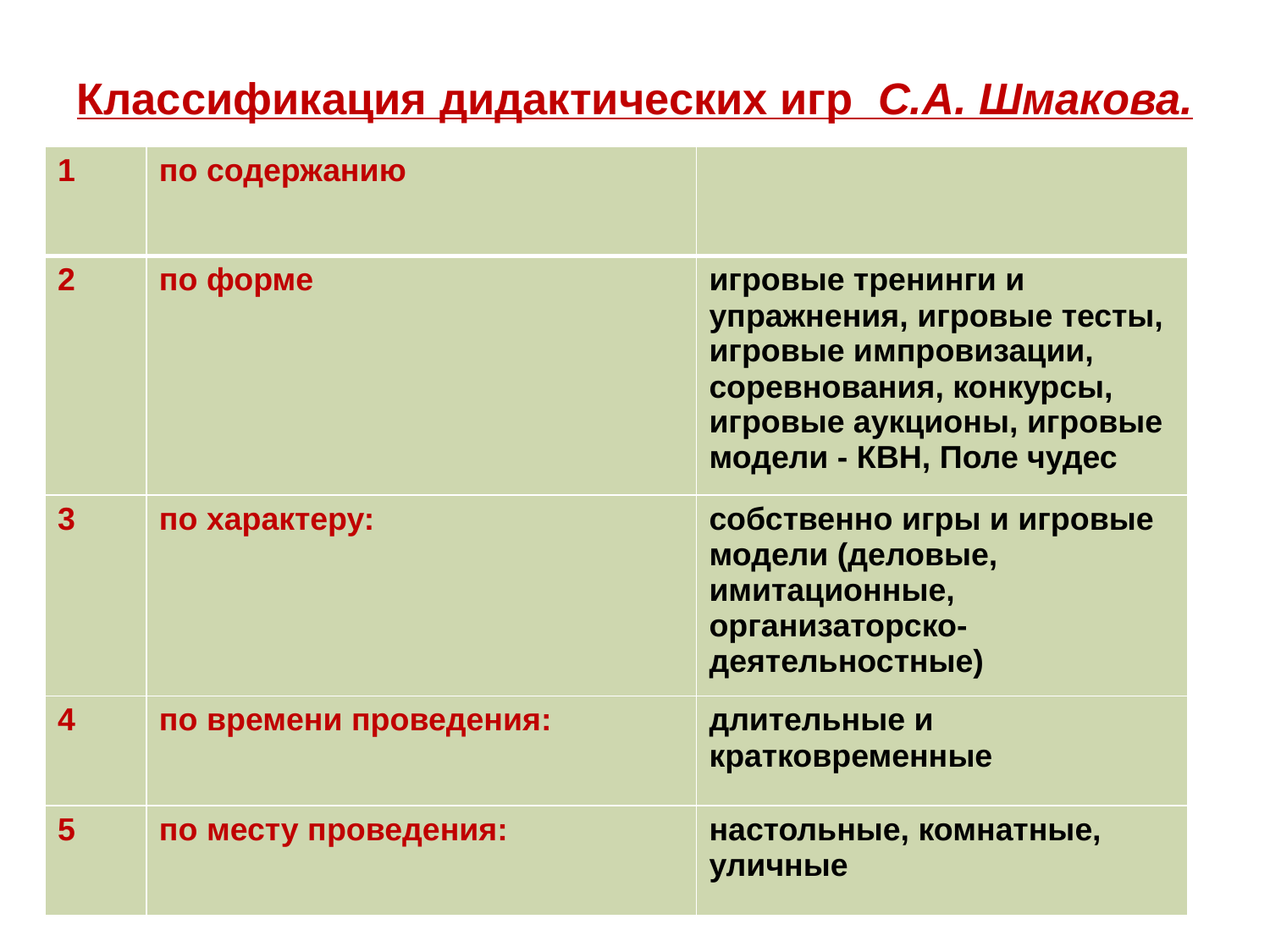

# Классификация дидактических игр  С.А. Шмакова.
| 1 | по содержанию |  |
| --- | --- | --- |
| 2 | по форме | игровые тренинги и упражнения, игровые тесты, игровые импровизации, соревнования, конкурсы, игровые аукционы, игровые модели - КВН, Поле чудес |
| 3 | по характеру: | собственно игры и игровые модели (деловые, имитационные, организаторско-деятельностные) |
| 4 | по времени проведения: | длительные и кратковременные |
| 5 | по месту проведения: | настольные, комнатные, уличные |